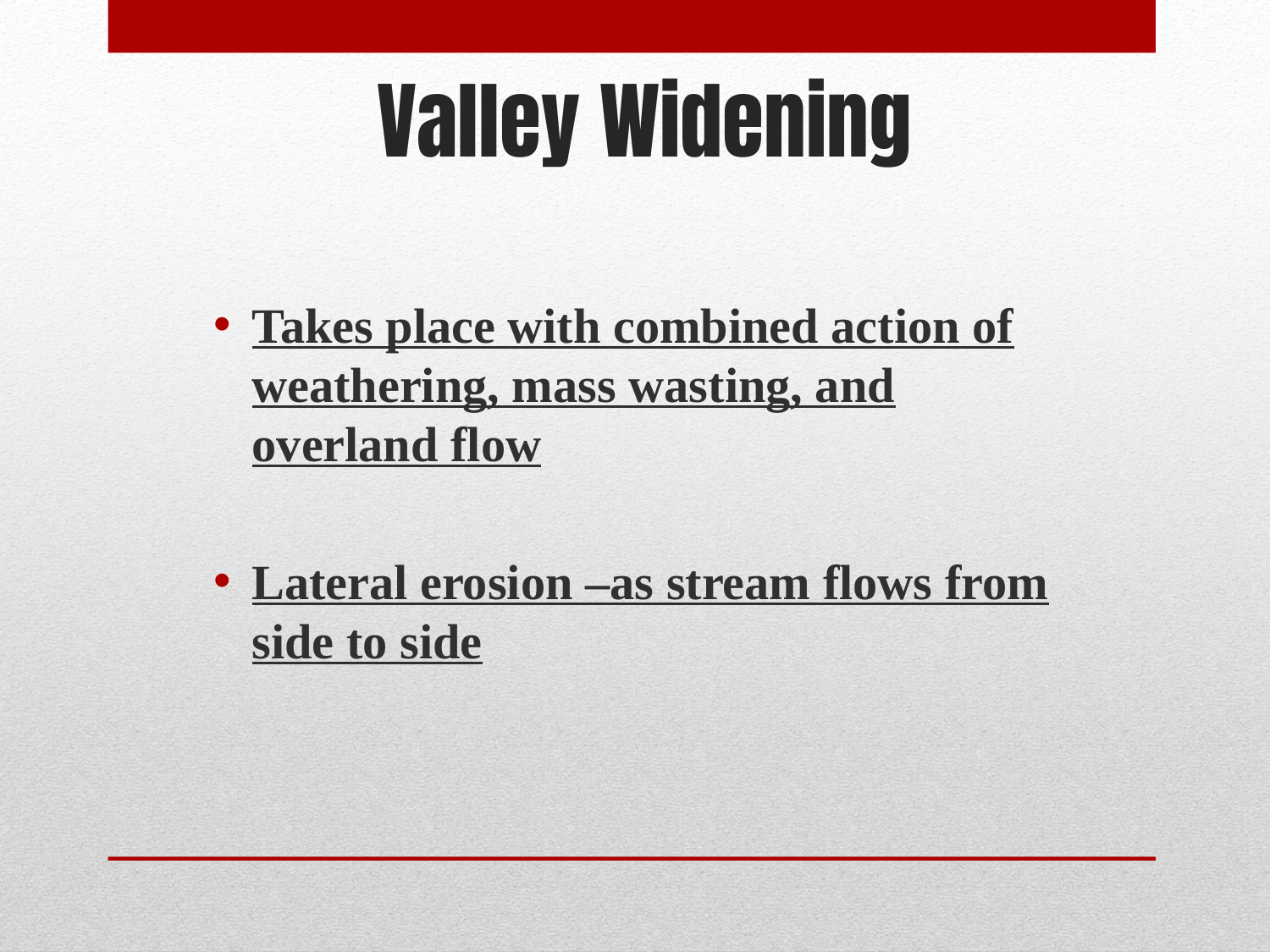

# Valley Widening
Takes place with combined action of weathering, mass wasting, and overland flow

Lateral erosion –as stream flows from side to side